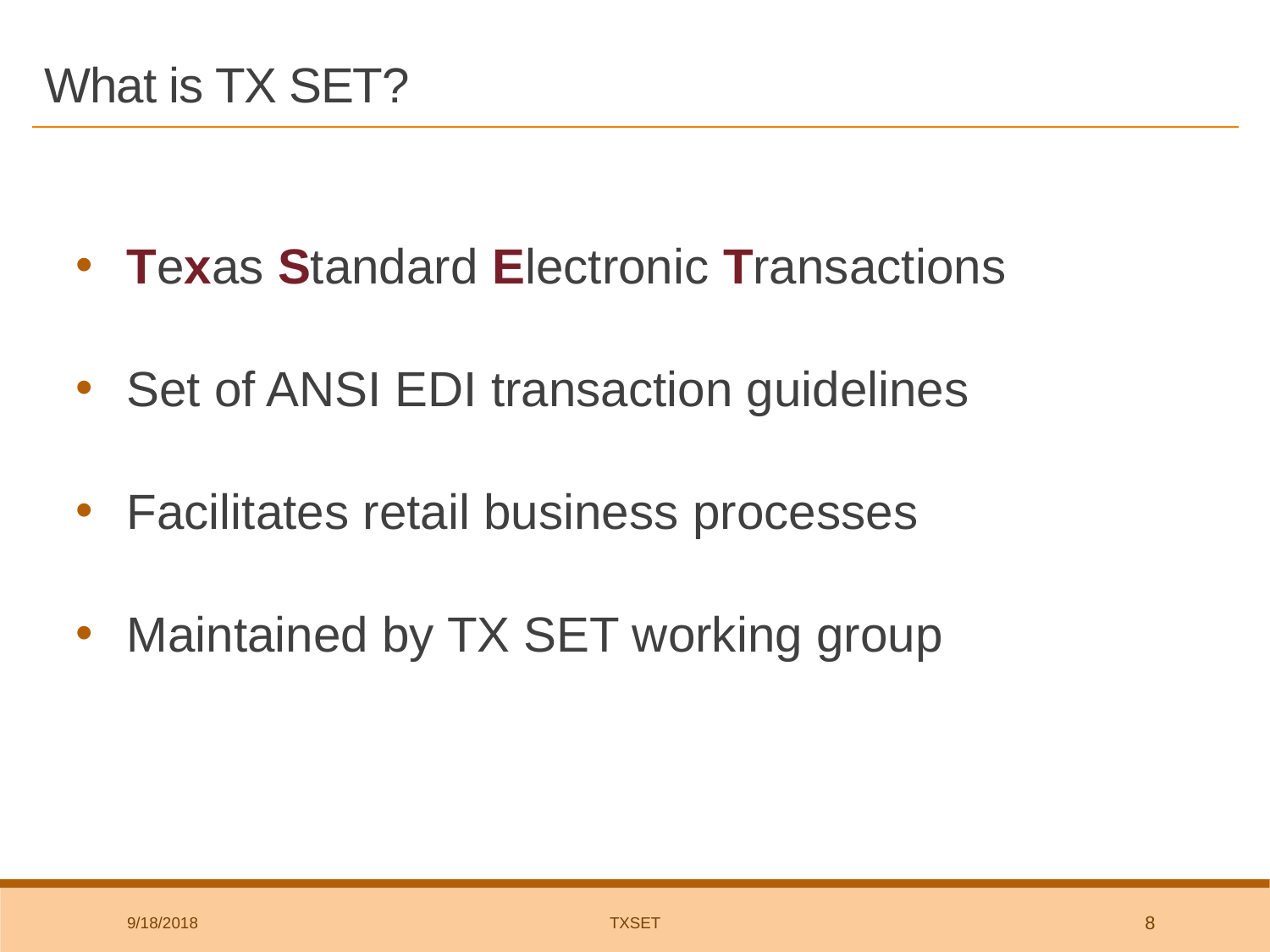

# What is TX SET?
Texas Standard Electronic Transactions
Set of ANSI EDI transaction guidelines
Facilitates retail business processes
Maintained by TX SET working group
9/18/2018
TxSET
8